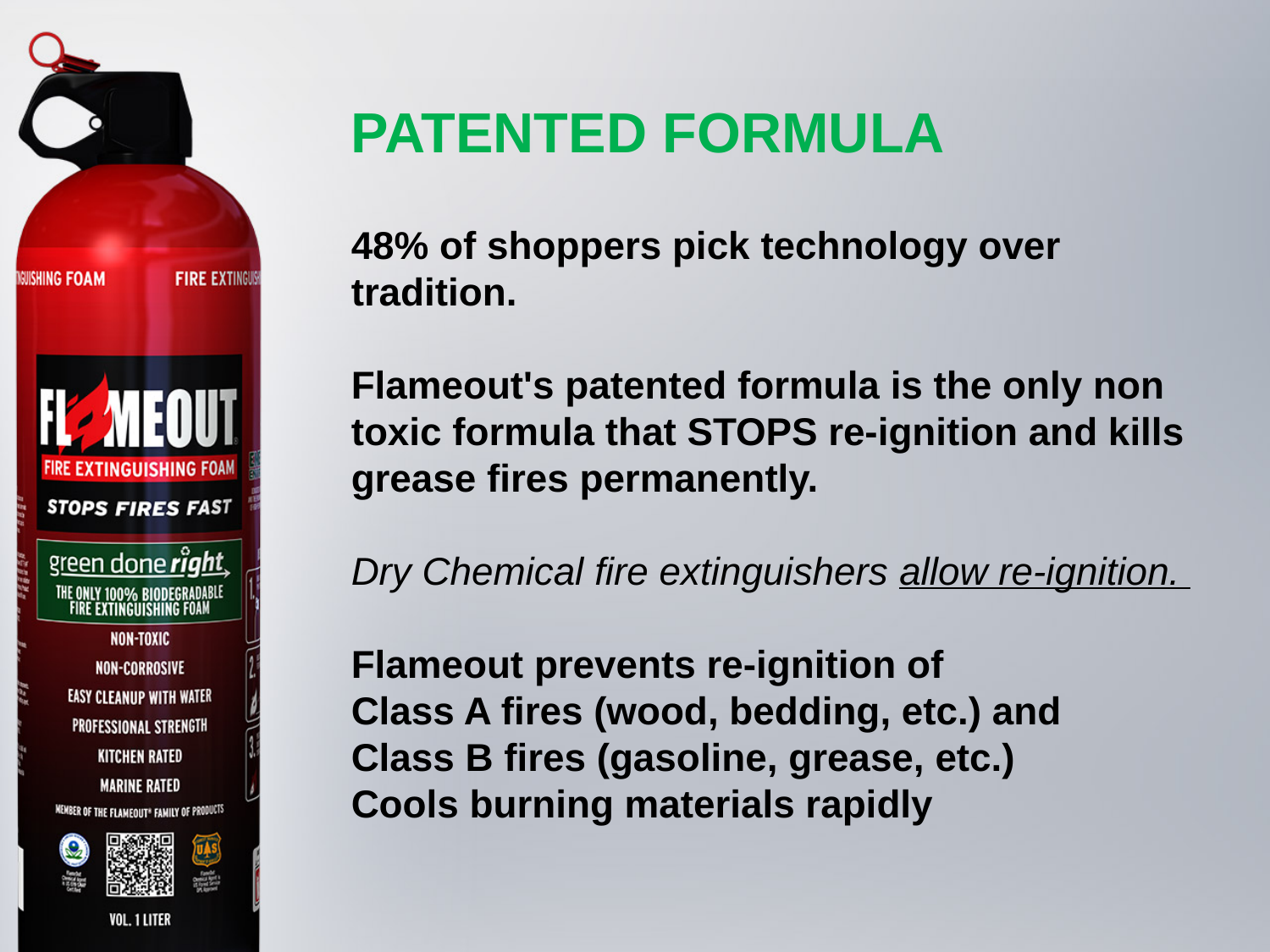

PATENTED FORMULA
48% of shoppers pick technology over tradition.

Flameout's patented formula is the only non toxic formula that STOPS re-ignition and kills grease fires permanently.

Dry Chemical fire extinguishers allow re-ignition.

Flameout prevents re-ignition of
Class A fires (wood, bedding, etc.) and
Class B fires (gasoline, grease, etc.)
Cools burning materials rapidly